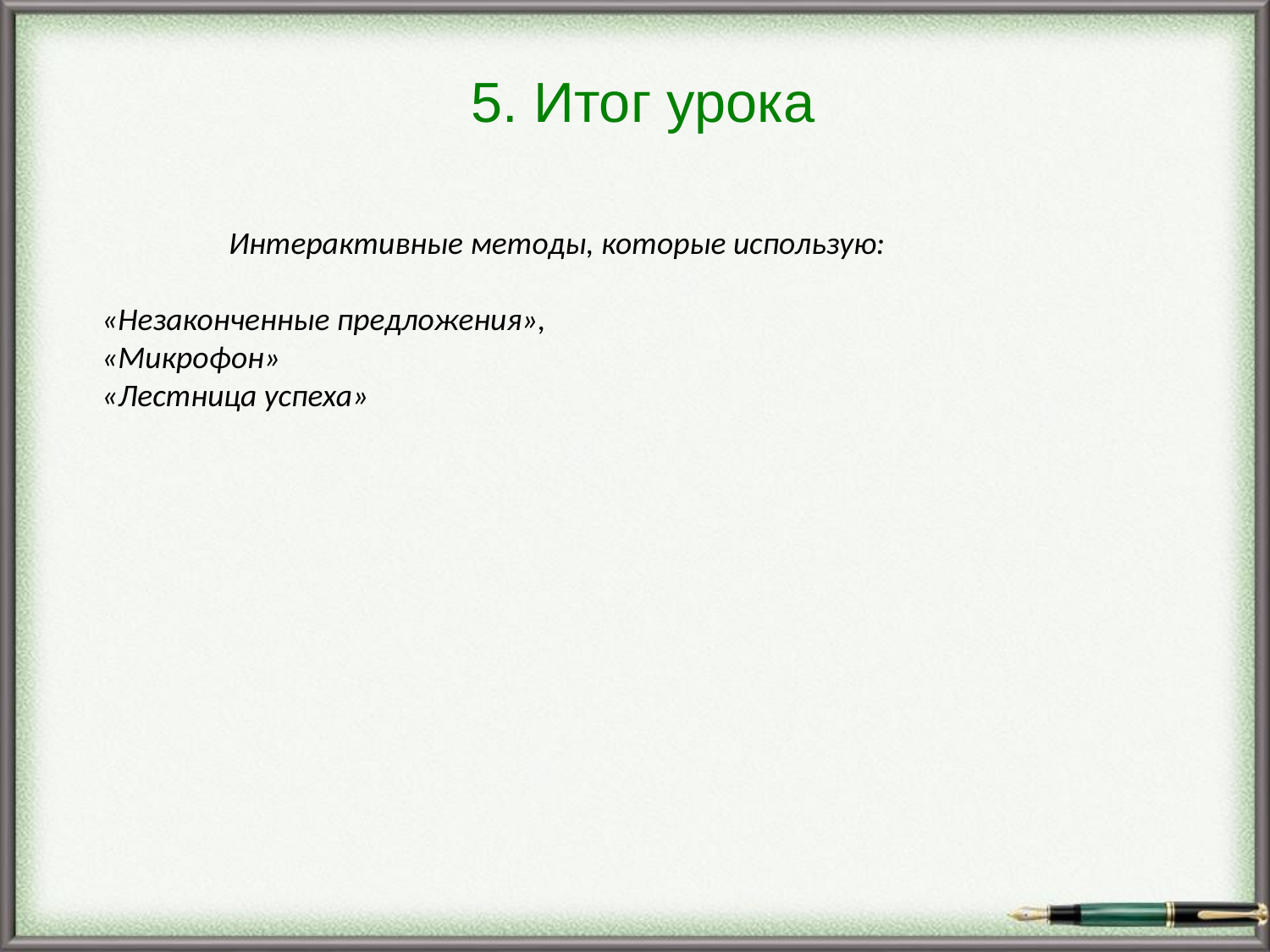

5. Итог урока

	Интерактивные методы, которые использую:

«Незаконченные предложения»,
«Микрофон»
«Лестница успеха»